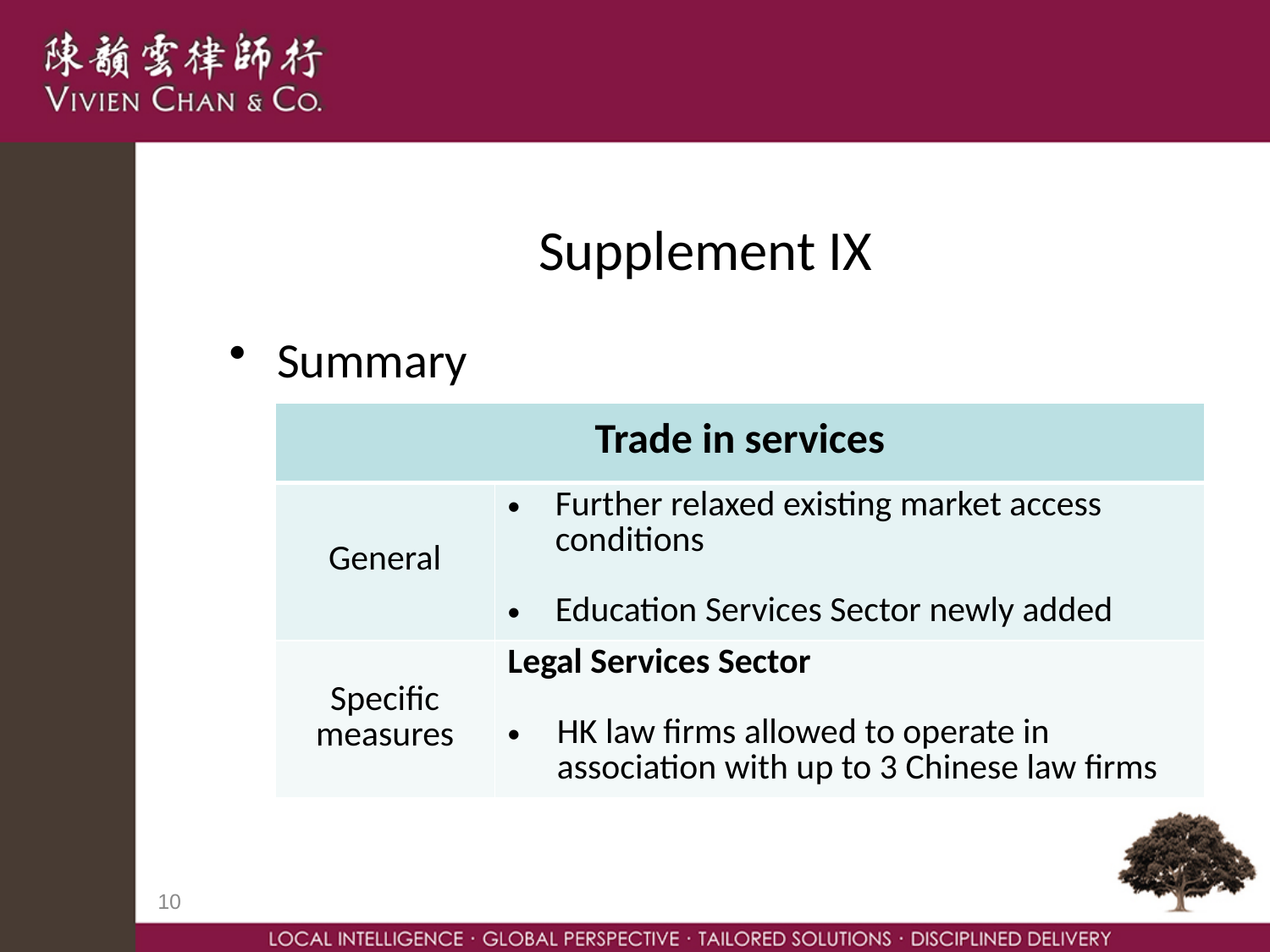

# Supplement IX
Summary

| Trade in services |  |
| --- | --- |
| General | Further relaxed existing market access conditions Education Services Sector newly added |
| Specific measures | Legal Services Sector HK law firms allowed to operate in association with up to 3 Chinese law firms |
10